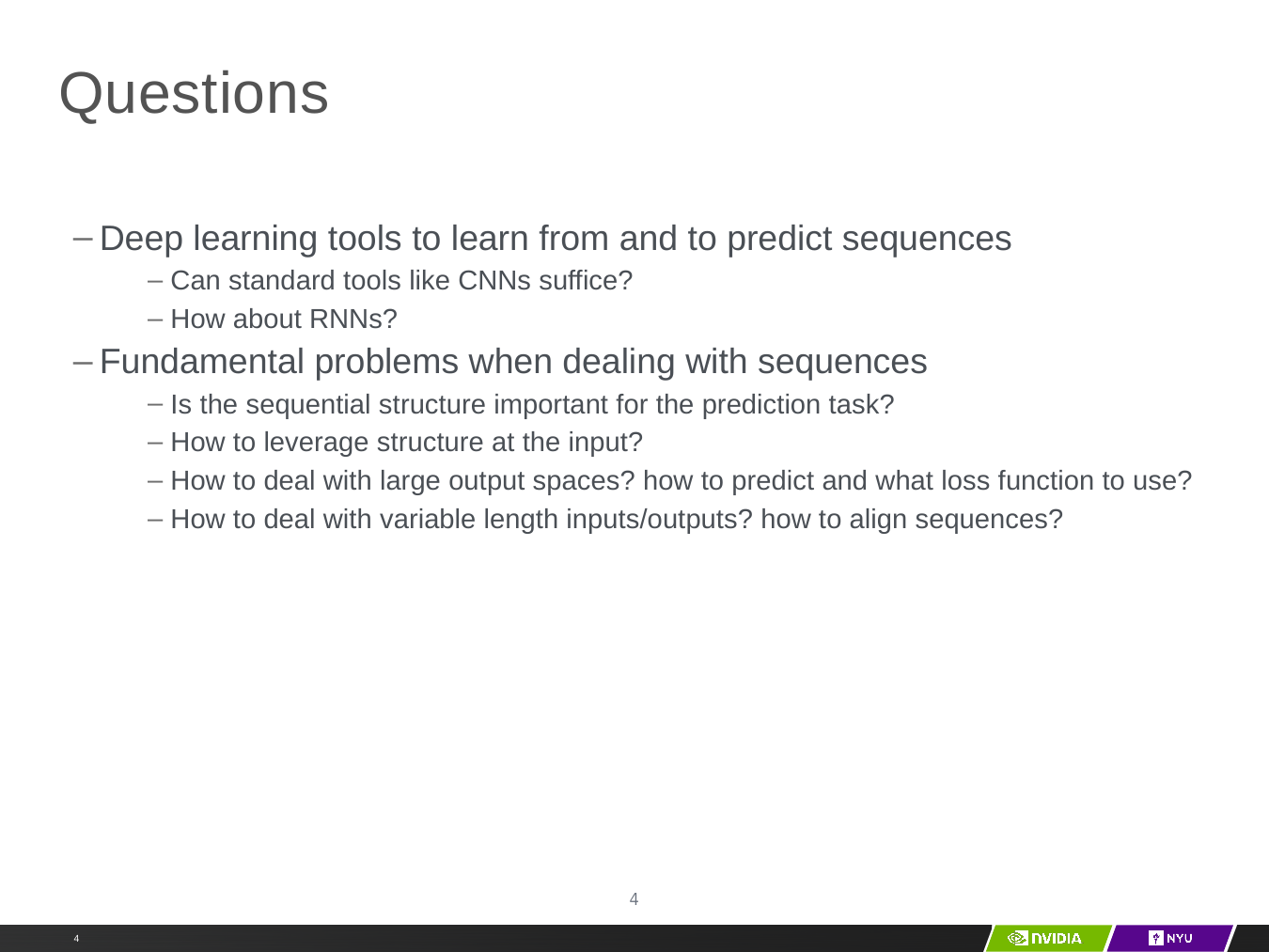

# Questions
Deep learning tools to learn from and to predict sequences
Can standard tools like CNNs suffice?
How about RNNs?
Fundamental problems when dealing with sequences
Is the sequential structure important for the prediction task?
How to leverage structure at the input?
How to deal with large output spaces? how to predict and what loss function to use?
How to deal with variable length inputs/outputs? how to align sequences?
4